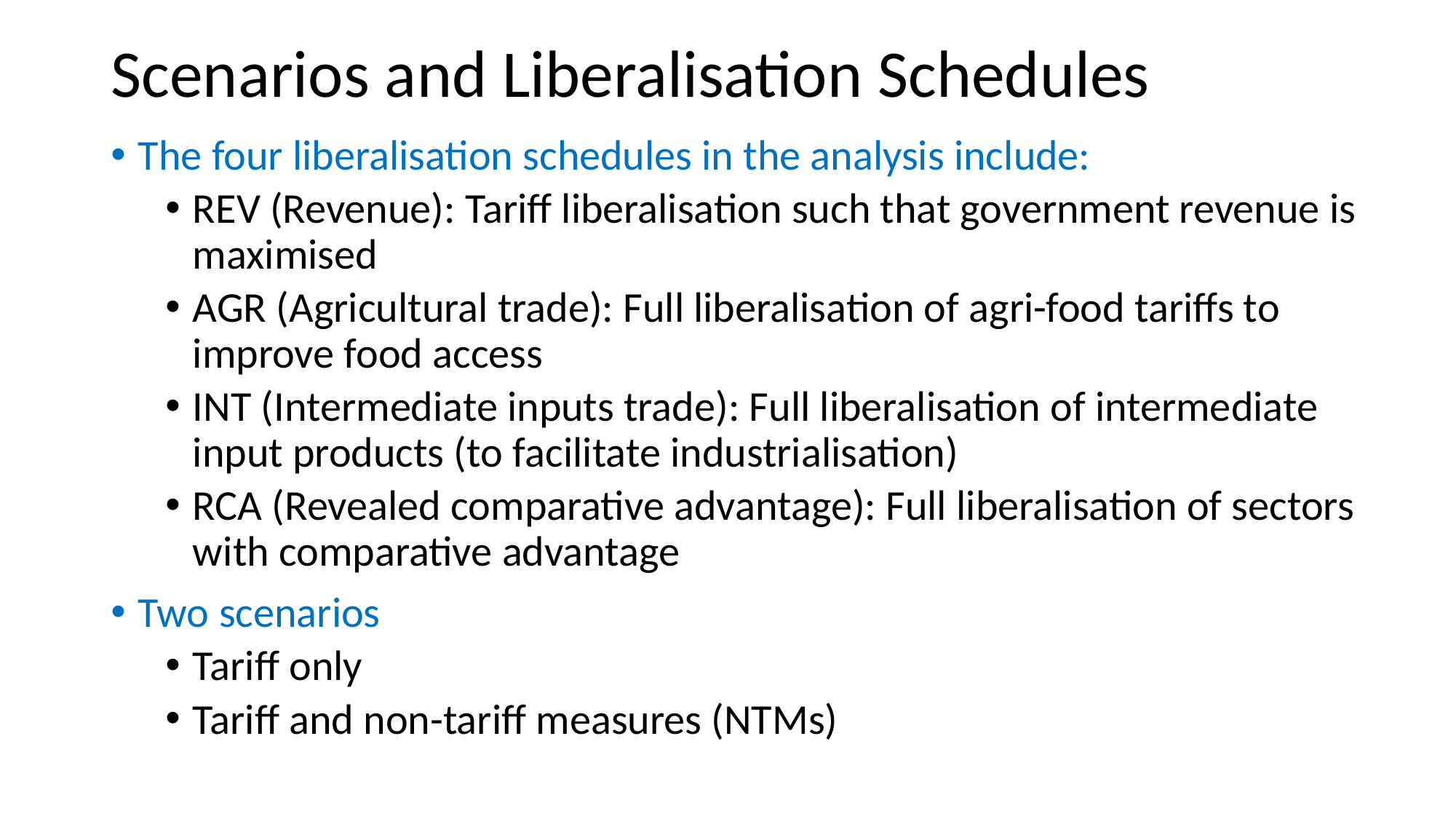

# Scenarios and Liberalisation Schedules
The four liberalisation schedules in the analysis include:
REV (Revenue): Tariff liberalisation such that government revenue is maximised
AGR (Agricultural trade): Full liberalisation of agri-food tariffs to improve food access
INT (Intermediate inputs trade): Full liberalisation of intermediate input products (to facilitate industrialisation)
RCA (Revealed comparative advantage): Full liberalisation of sectors with comparative advantage
Two scenarios
Tariff only
Tariff and non-tariff measures (NTMs)